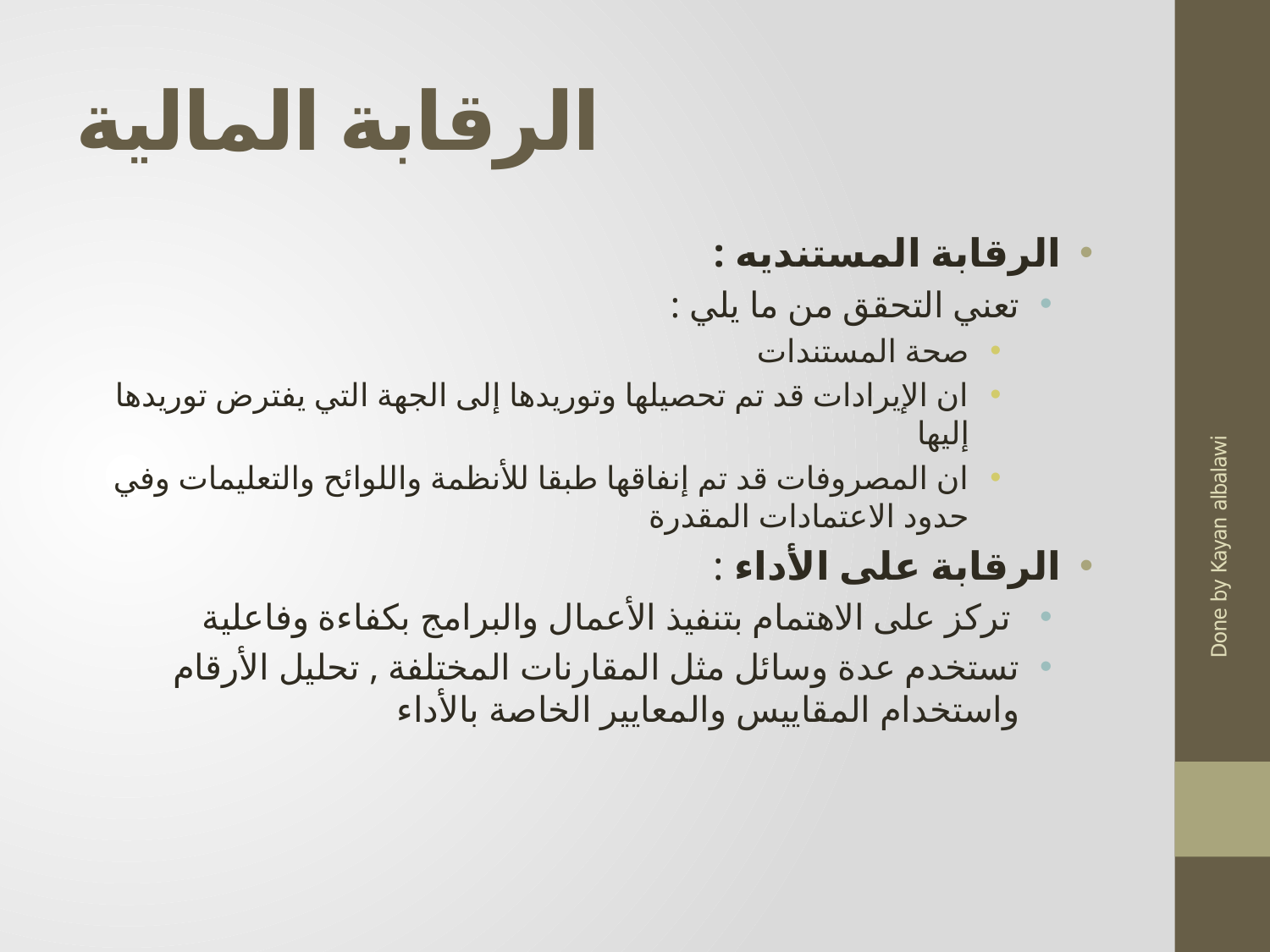

# الرقابة المالية
الرقابة المستنديه :
تعني التحقق من ما يلي :
صحة المستندات
ان الإيرادات قد تم تحصيلها وتوريدها إلى الجهة التي يفترض توريدها إليها
ان المصروفات قد تم إنفاقها طبقا للأنظمة واللوائح والتعليمات وفي حدود الاعتمادات المقدرة
الرقابة على الأداء :
 تركز على الاهتمام بتنفيذ الأعمال والبرامج بكفاءة وفاعلية
تستخدم عدة وسائل مثل المقارنات المختلفة , تحليل الأرقام واستخدام المقاييس والمعايير الخاصة بالأداء
Done by Kayan albalawi